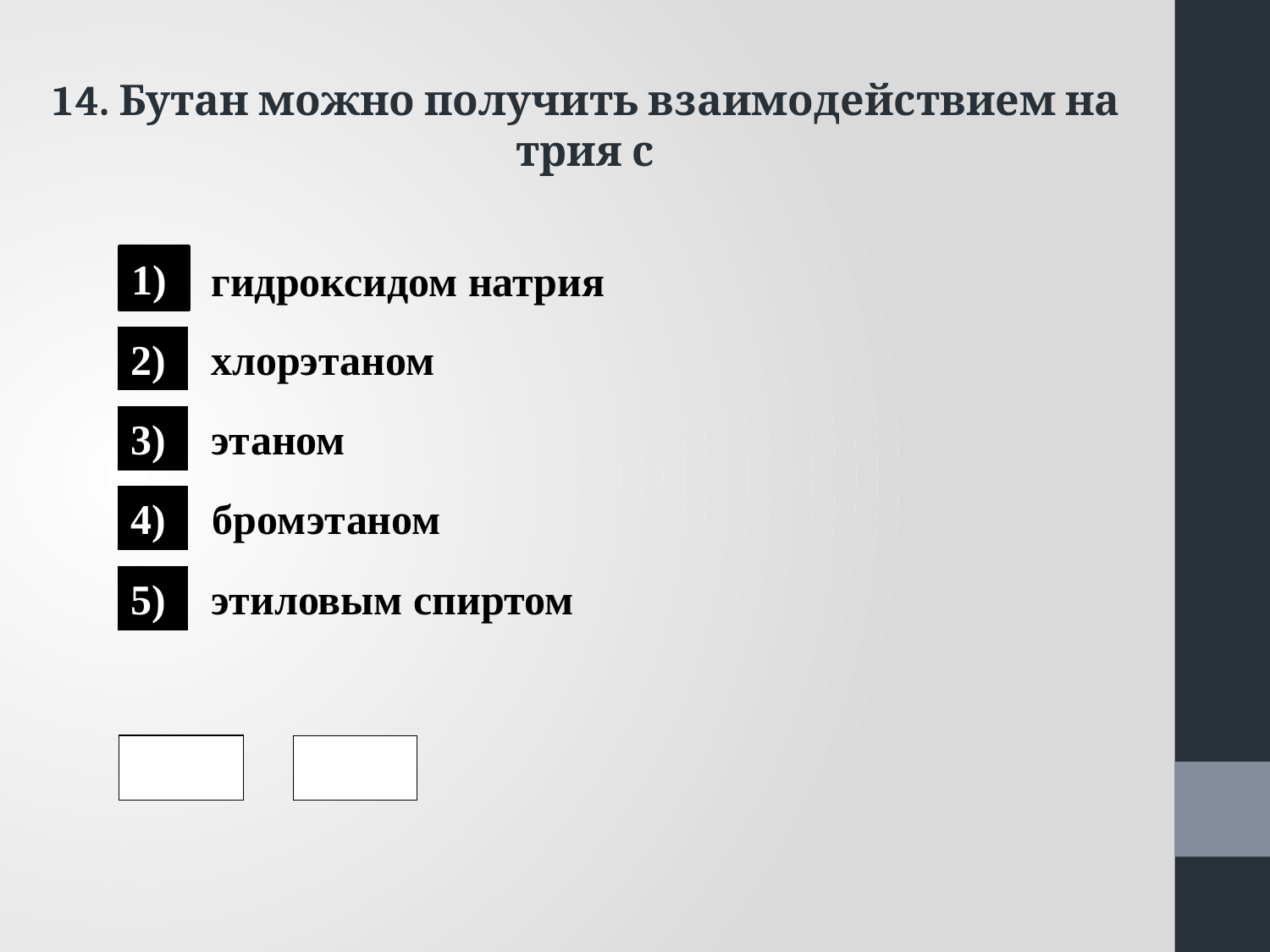

14. Бутан можно по­лу­чить вза­и­мо­дей­стви­ем на­трия с
1)
гид­рок­си­дом на­трия
2)
хлор­эта­ном
3)
эта­ном
4)
бром­эта­ном
5)
эти­ло­вым спир­том
2

4